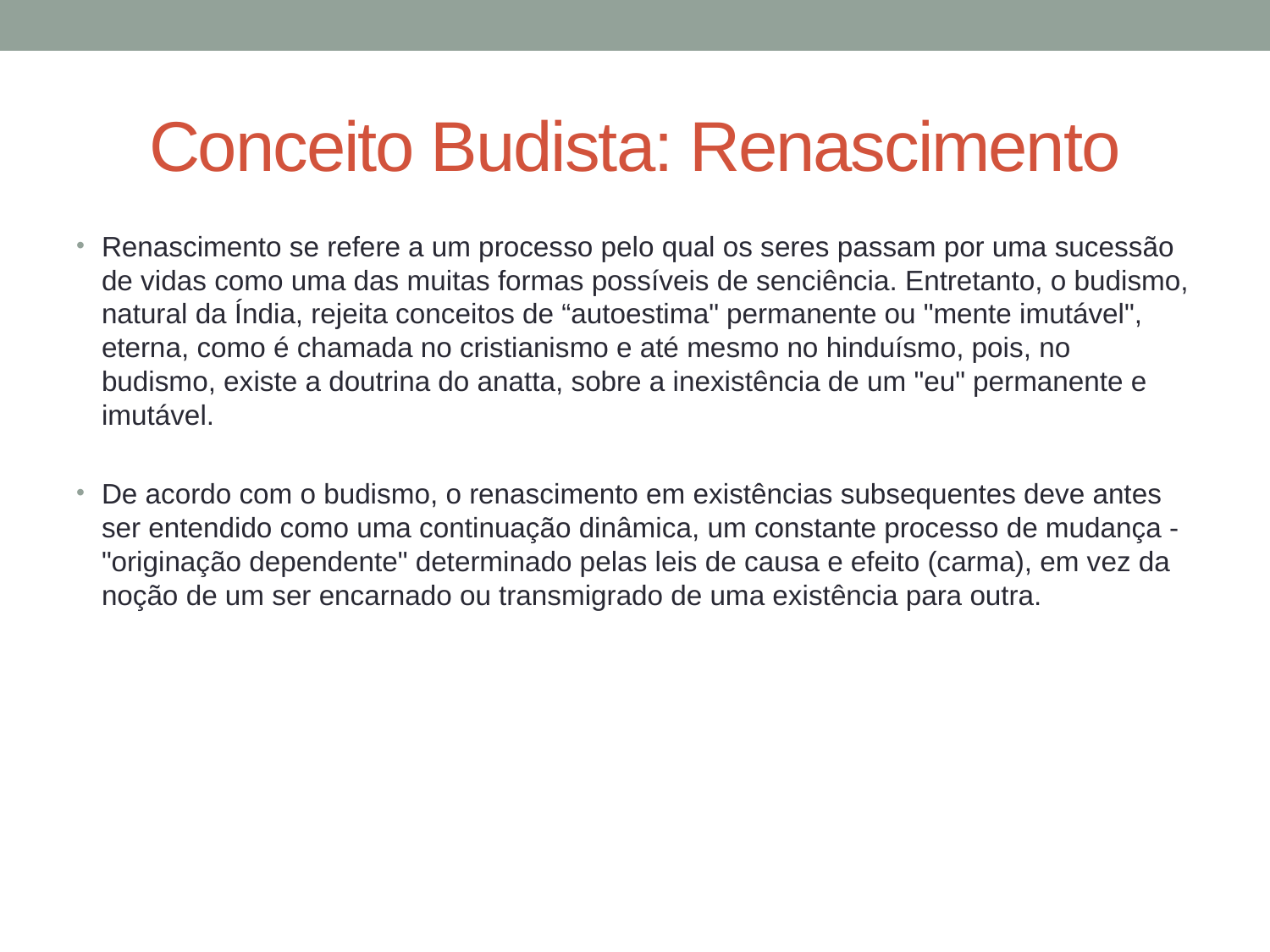

# Conceito Budista: Renascimento
Renascimento se refere a um processo pelo qual os seres passam por uma sucessão de vidas como uma das muitas formas possíveis de senciência. Entretanto, o budismo, natural da Índia, rejeita conceitos de “autoestima" permanente ou "mente imutável", eterna, como é chamada no cristianismo e até mesmo no hinduísmo, pois, no budismo, existe a doutrina do anatta, sobre a inexistência de um "eu" permanente e imutável.

De acordo com o budismo, o renascimento em existências subsequentes deve antes ser entendido como uma continuação dinâmica, um constante processo de mudança - "originação dependente" determinado pelas leis de causa e efeito (carma), em vez da noção de um ser encarnado ou transmigrado de uma existência para outra.